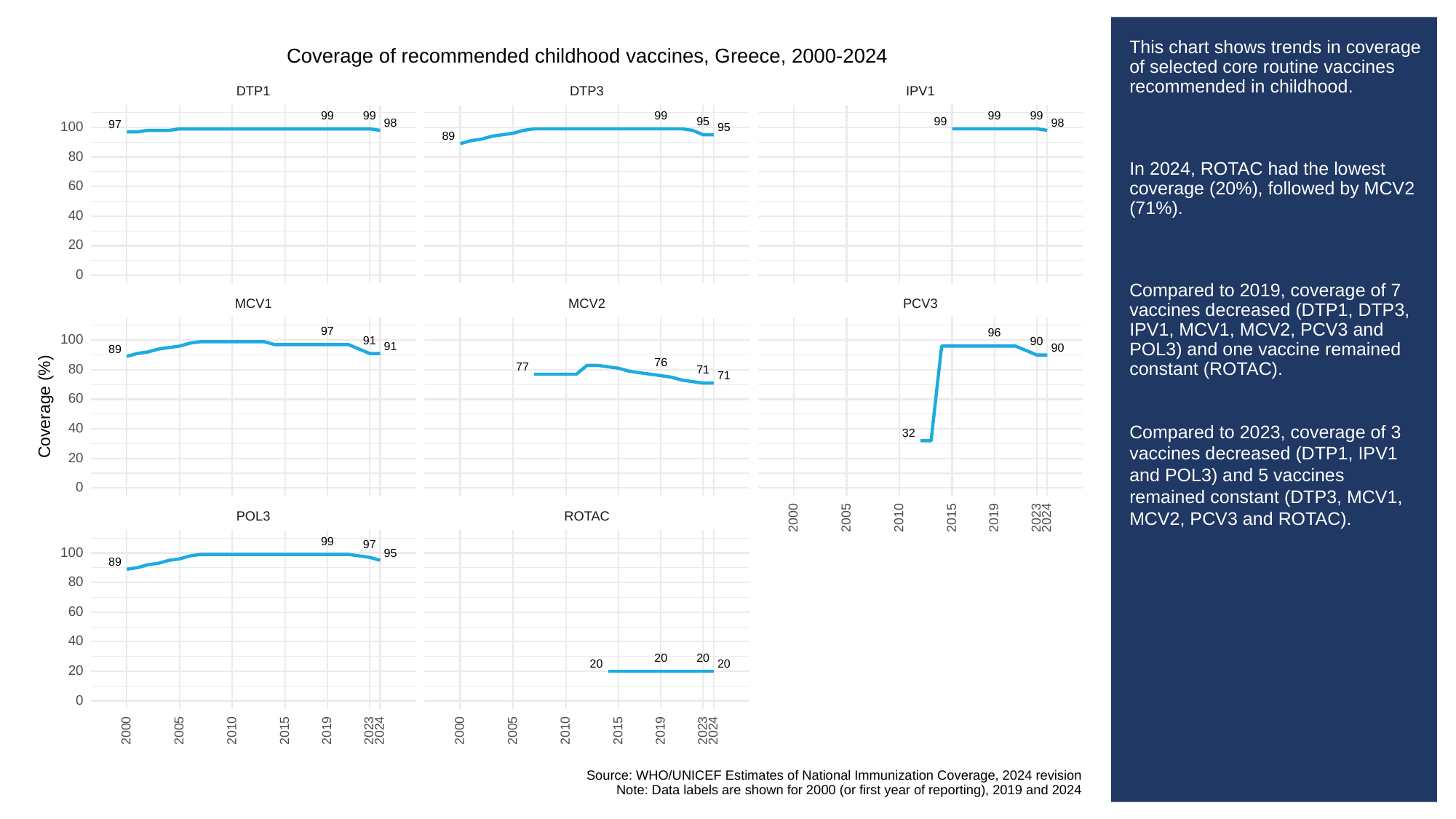

# This chart shows trends in coverage of selected core routine vaccines recommended in childhood.

In 2024, ROTAC had the lowest coverage (20%), followed by MCV2 (71%).

Compared to 2019, coverage of 7 vaccines decreased (DTP1, DTP3, IPV1, MCV1, MCV2, PCV3 and POL3) and one vaccine remained constant (ROTAC).

Compared to 2023, coverage of 3 vaccines decreased (DTP1, IPV1 and POL3) and 5 vaccines remained constant (DTP3, MCV1, MCV2, PCV3 and ROTAC).

Coverage of recommended childhood vaccines, Greece, 2000-2024
DTP3
DTP1
IPV1

99
99
99
99
99

99
95
98
98
97
100
95

89

80

60

40

20

0

PCV3
MCV1
MCV2

97
96
100
91
90

91
90
89

76
77
80

71

71

60
Coverage (%)

40

32

20

0

POL3
ROTAC
2023
2000
2005
2010
2015
2019
2024

99

97
100
95

89

80

60

40

20
20

20
20
20

0

2023
2023
2000
2005
2010
2015
2019
2024
2000
2005
2010
2015
2019
2024
Source: WHO/UNICEF Estimates of National Immunization Coverage, 2024 revision
Note: Data labels are shown for 2000 (or first year of reporting), 2019 and 2024